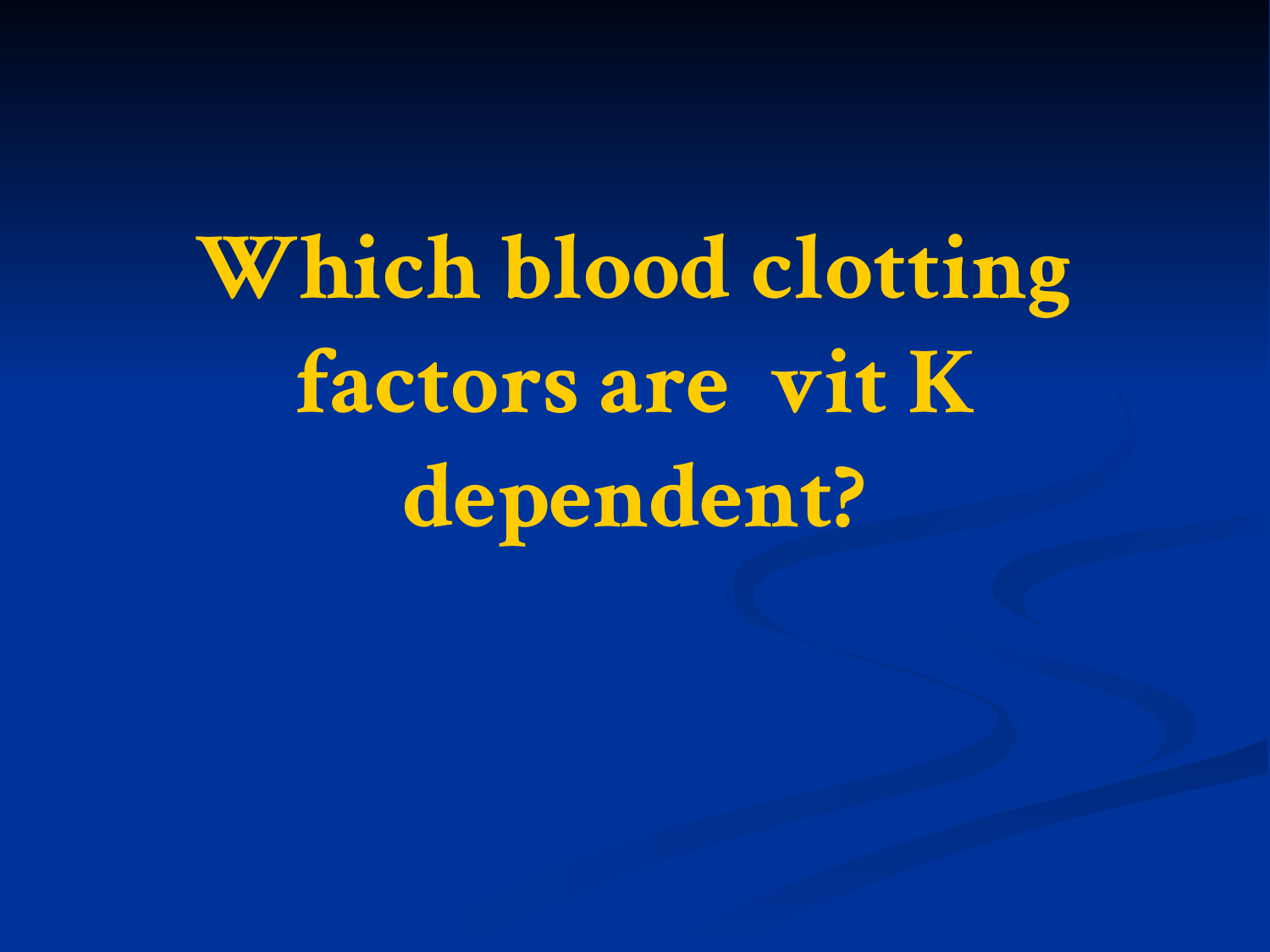

# Which blood clotting factors are  vit K dependent?